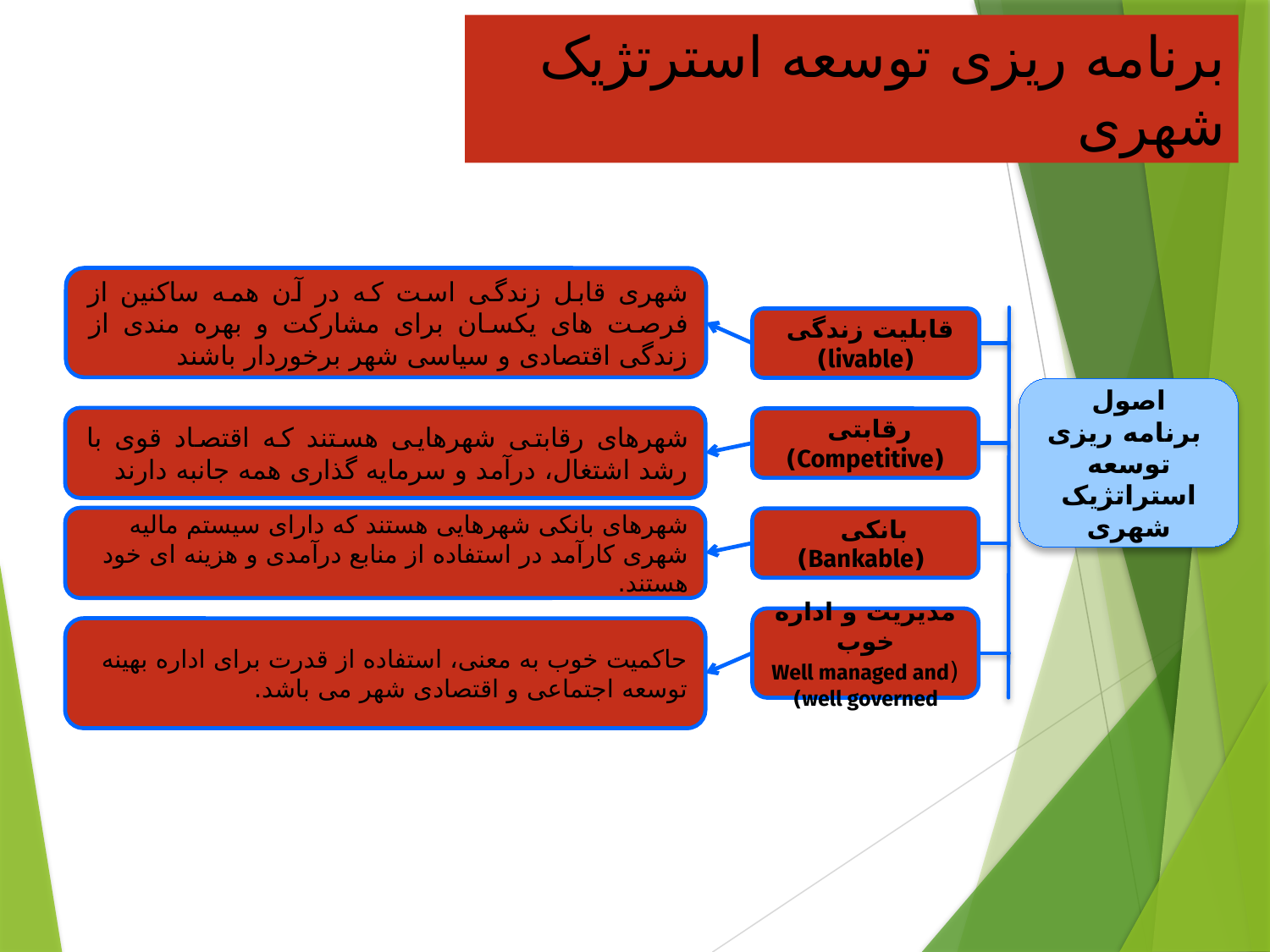

برنامه ریزی توسعه استرتژیک شهری
شهری قابل زندگی است که در آن همه ساکنین از فرصت‌ های یکسان برای مشارکت و بهره‌ مندی از زندگی اقتصادی و سیاسی شهر برخوردار باشند
قابلیت زندگی  (livable)
اصول
 برنامه‌ ریزی توسعه استراتژیک شهری
شهرهای رقابتی شهرهایی هستند که اقتصاد قوی با رشد اشتغال، درآمد و سرمایه گذاری همه جانبه دارند
رقابتی  (Competitive)
شهرهای بانکی شهرهایی هستند که دارای سیستم مالیه شهری کارآمد در استفاده از منابع درآمدی و هزینه ای خود هستند.
بانکی
 (Bankable)
مدیریت و اداره خوب
(Well managed and well governed)
حاکمیت خوب به معنی، استفاده از قدرت برای اداره بهینه توسعه اجتماعی و اقتصادی شهر می ‌باشد.